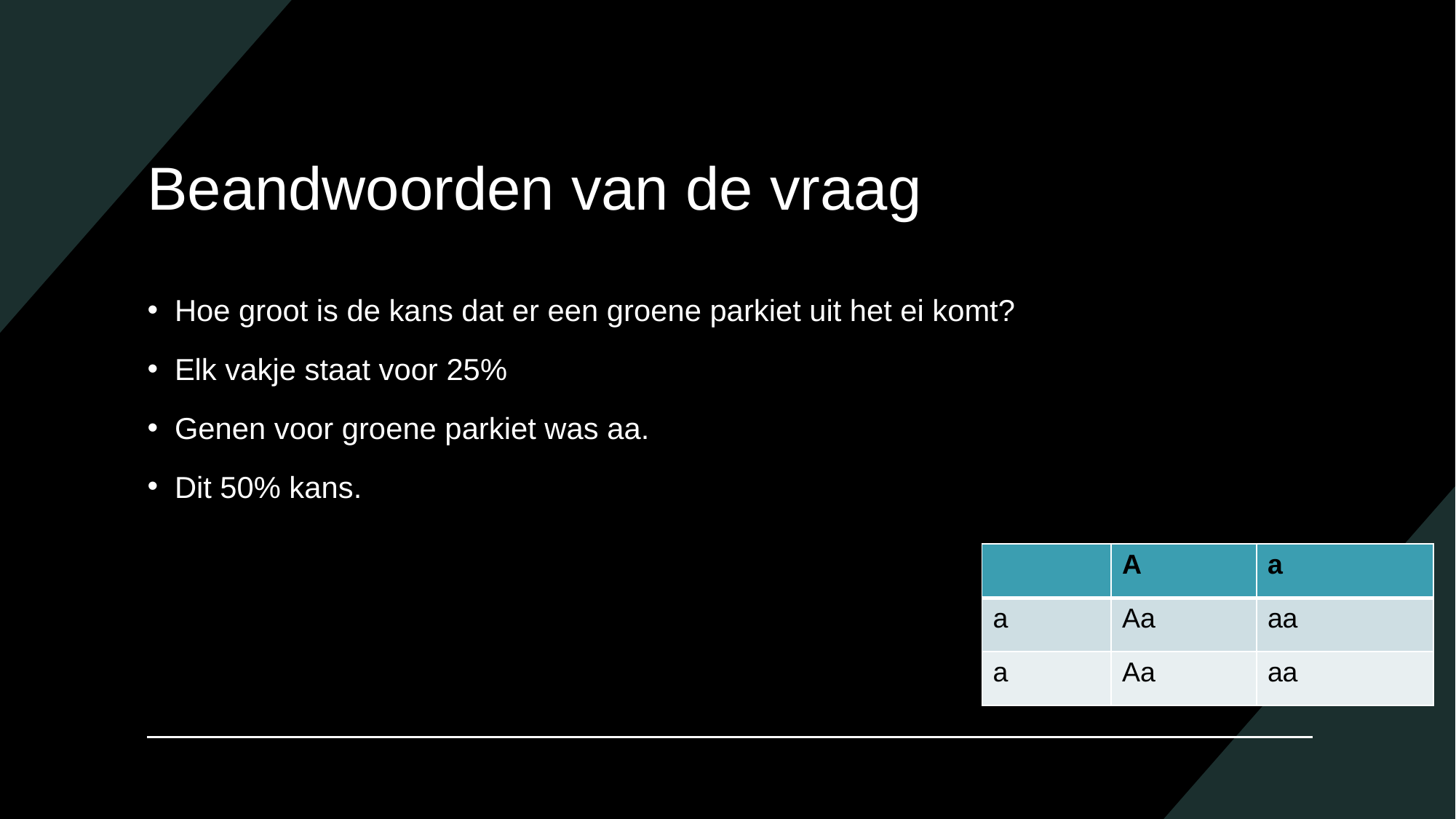

# Beandwoorden van de vraag
Hoe groot is de kans dat er een groene parkiet uit het ei komt?
Elk vakje staat voor 25%
Genen voor groene parkiet was aa.
Dit 50% kans.

|  | A | a |
| --- | --- | --- |
| a | Aa | aa |
| a | Aa | aa |